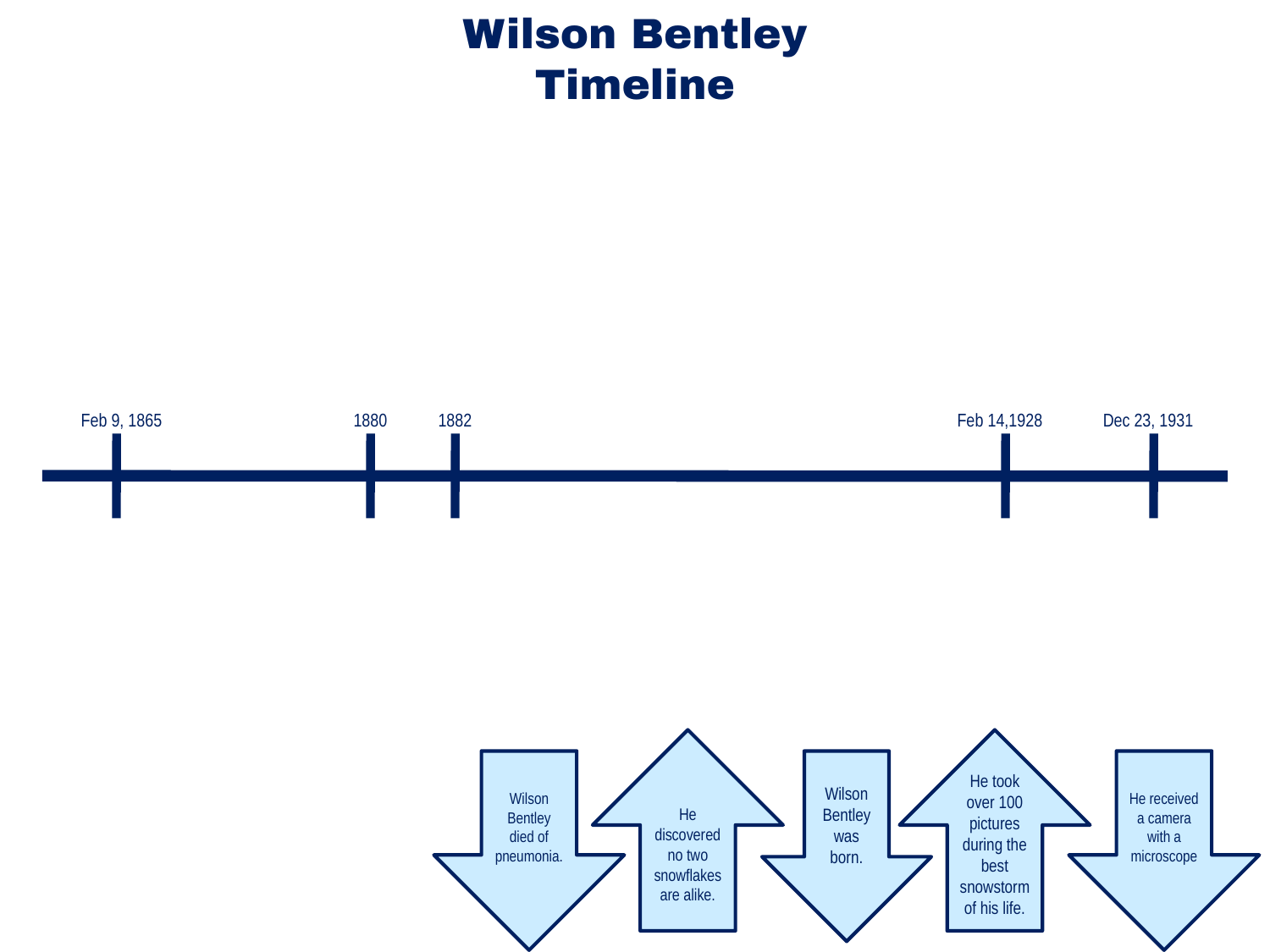

Wilson Bentley
Timeline
Feb 9, 1865
1880
1882
Feb 14,1928
Dec 23, 1931
He discovered no two snowflakes are alike.
He took over 100 pictures during the best snowstorm of his life.

Wilson Bentley died of pneumonia.
Wilson Bentley was born.
He received
a camera with a microscope